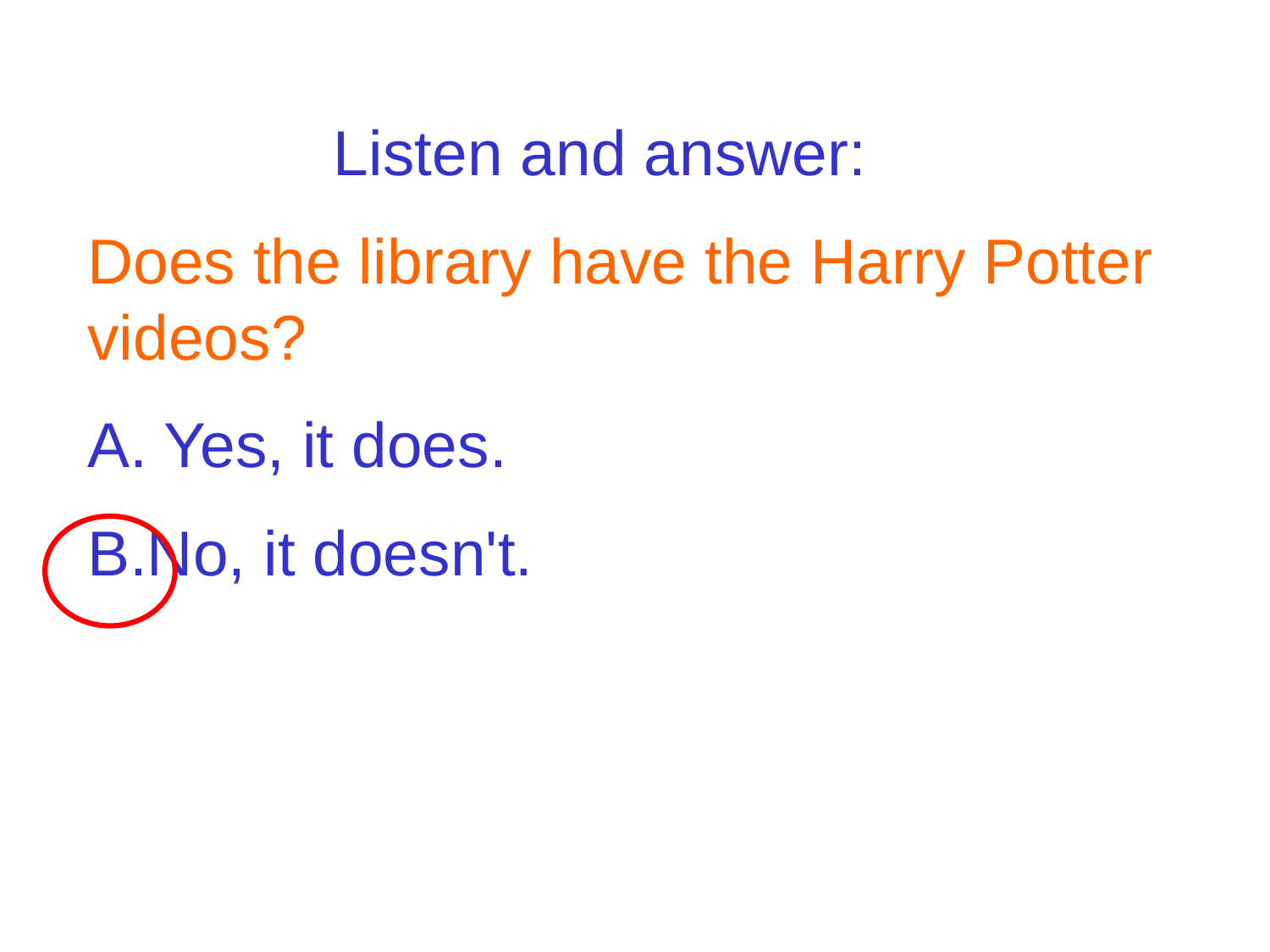

Listen and answer:
Does the library have the Harry Potter videos?
A. Yes, it does.
B.No, it doesn't.